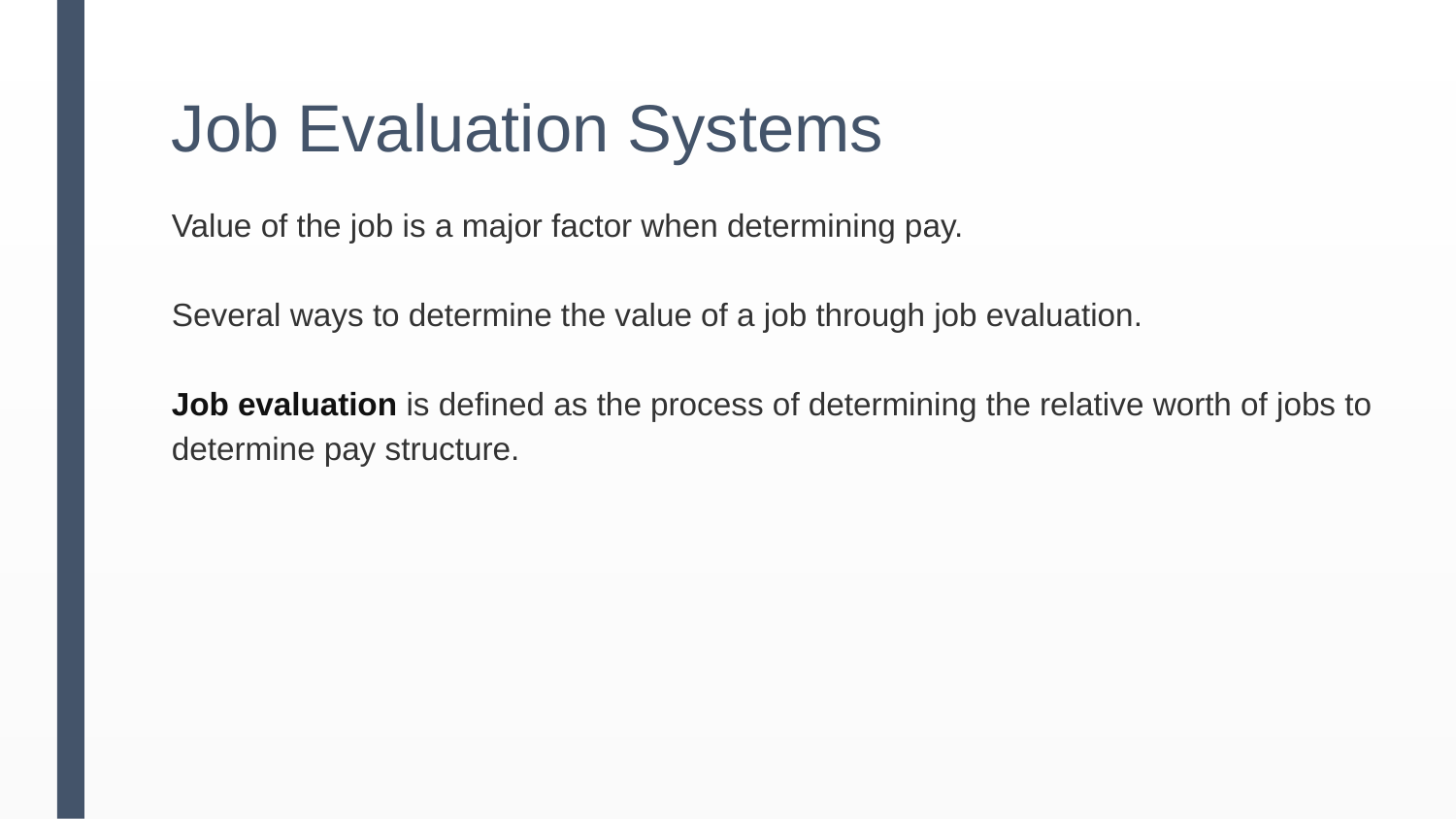

# Job Evaluation Systems
Value of the job is a major factor when determining pay.

Several ways to determine the value of a job through job evaluation.

Job evaluation is defined as the process of determining the relative worth of jobs to determine pay structure.